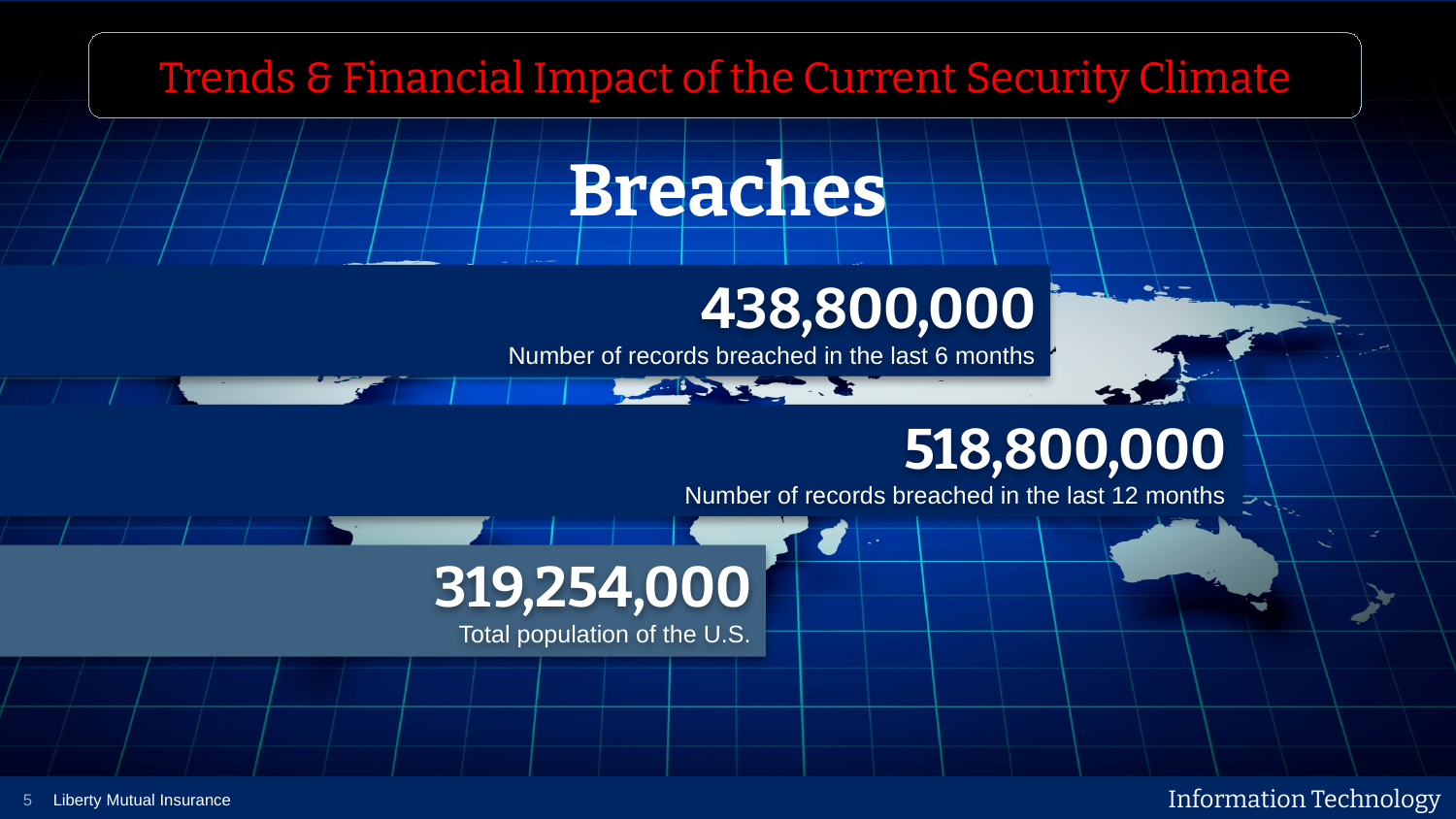

Trends & Financial Impact of the Current Security Climate
Breaches

438,800,000
Number of records breached in the last 6 months

518,800,000
Number of records breached in the last 12 months
319,254,000
Total population of the U.S.